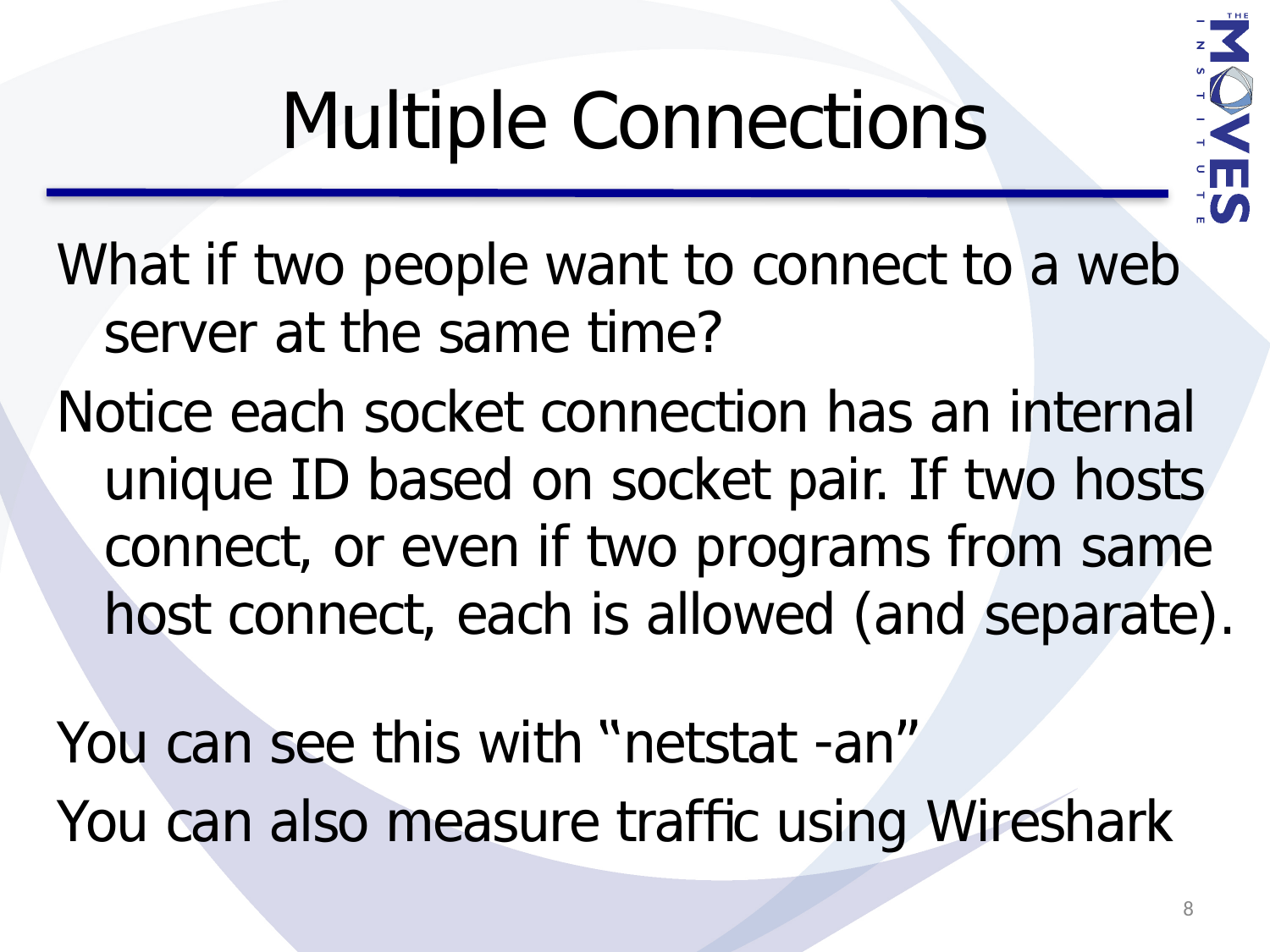

# Multiple Connections
What if two people want to connect to a web server at the same time?
Notice each socket connection has an internal unique ID based on socket pair. If two hosts connect, or even if two programs from same host connect, each is allowed (and separate).

You can see this with “netstat -an”
You can also measure traffic using Wireshark
8